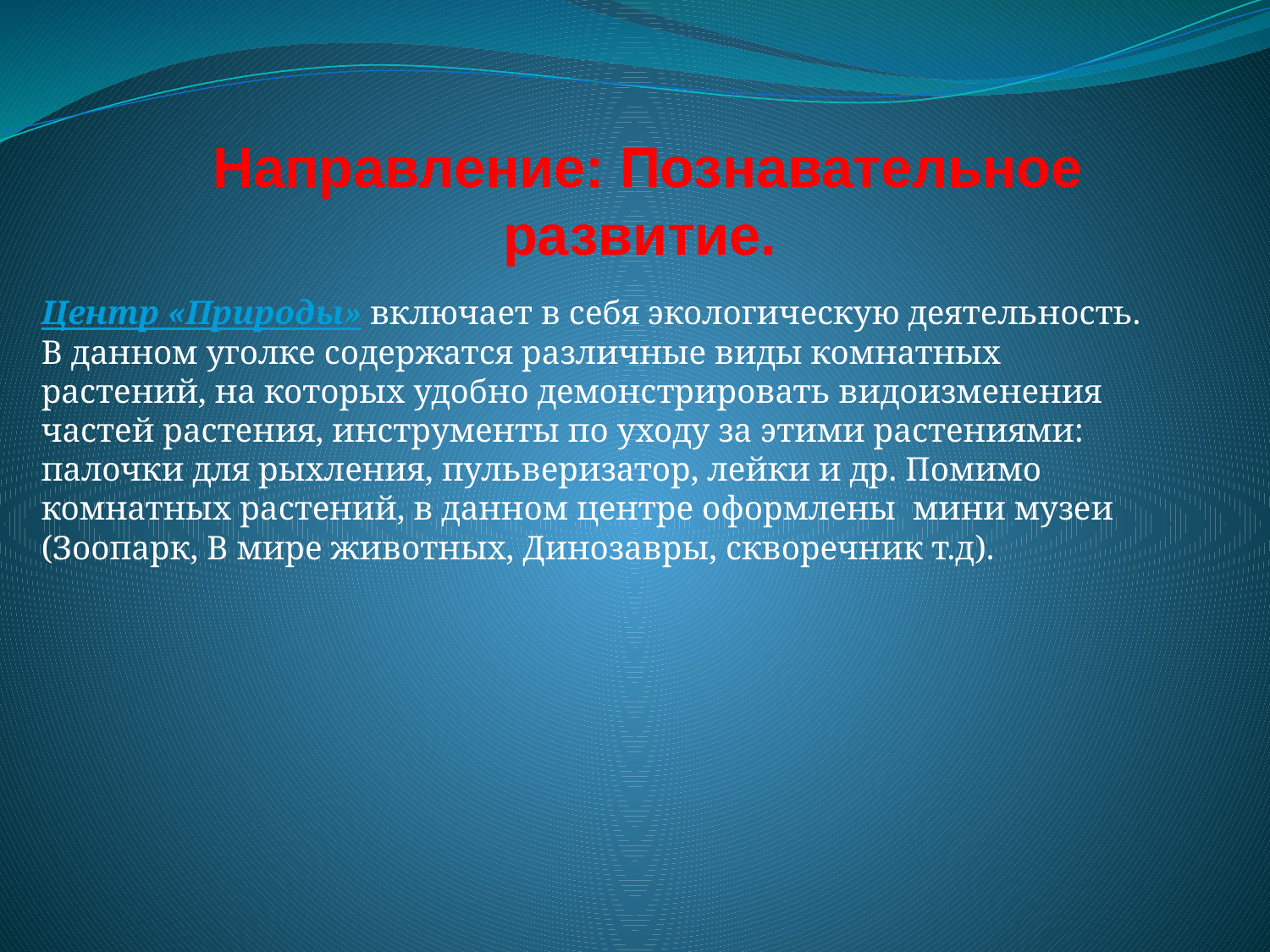

# Направление: Познавательное развитие.
Центр «Природы» включает в себя экологическую деятельность. В данном уголке содержатся различные виды комнатных растений, на которых удобно демонстрировать видоизменения частей растения, инструменты по уходу за этими растениями: палочки для рыхления, пульверизатор, лейки и др. Помимо комнатных растений, в данном центре оформлены  мини музеи (Зоопарк, В мире животных, Динозавры, скворечник т.д).